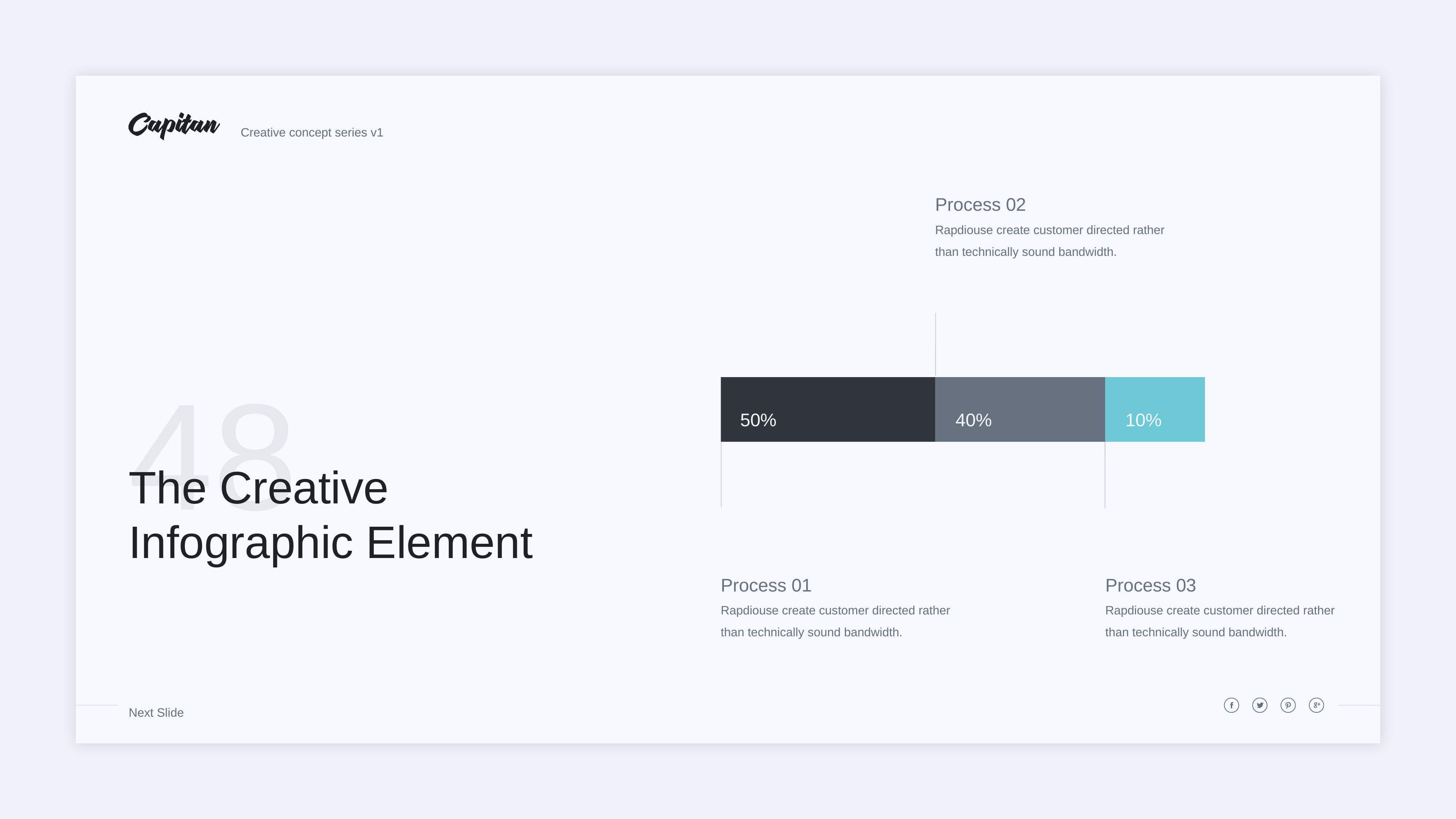

Process 02
Rapdiouse create customer directed rather
than technically sound bandwidth.

48

50%
40%
10%

The Creative
Infographic Element
Process 01
Rapdiouse create customer directed rather
than technically sound bandwidth.
Process 03
Rapdiouse create customer directed rather
than technically sound bandwidth.